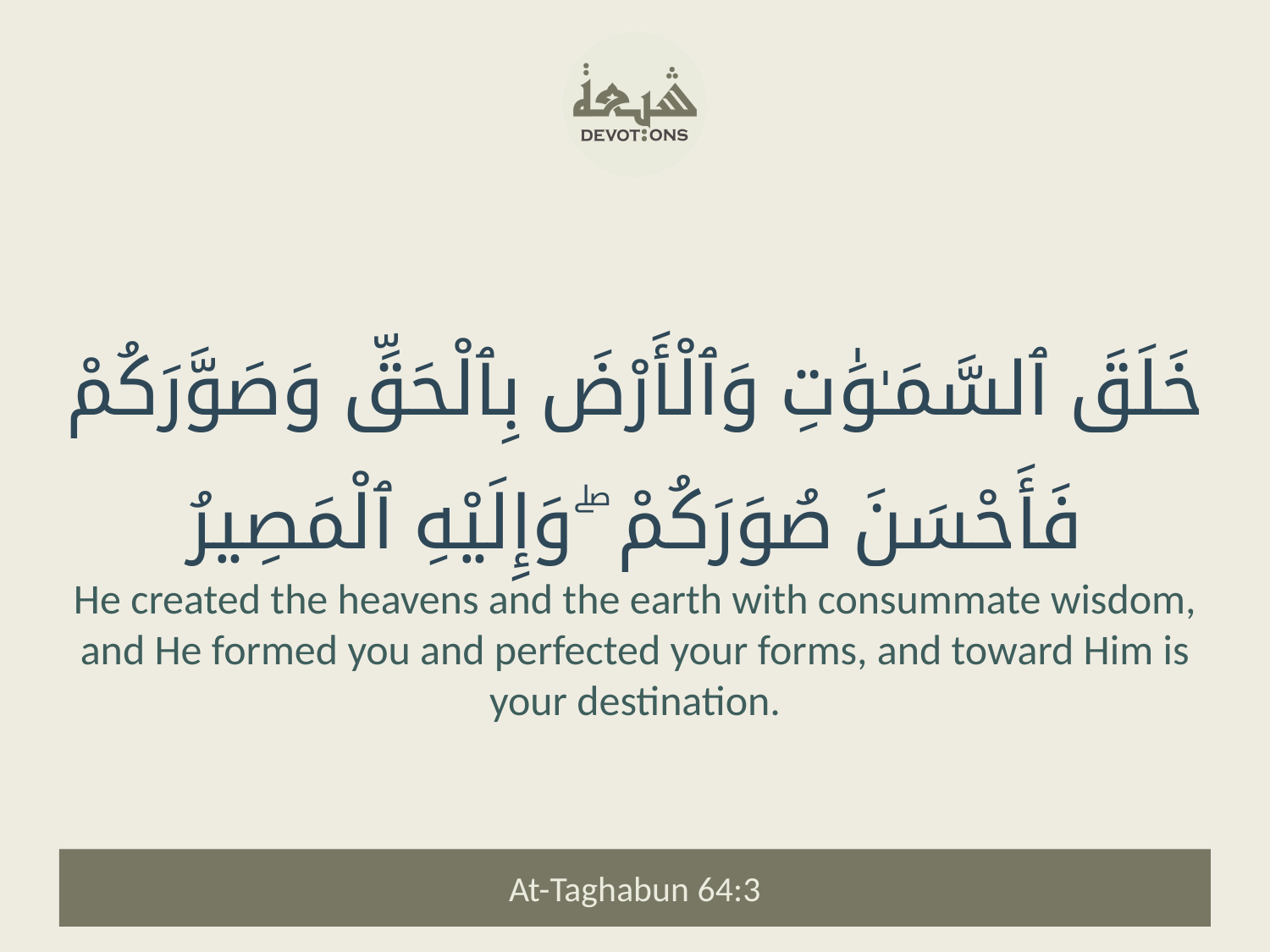

خَلَقَ ٱلسَّمَـٰوَٰتِ وَٱلْأَرْضَ بِٱلْحَقِّ وَصَوَّرَكُمْ فَأَحْسَنَ صُوَرَكُمْ ۖ وَإِلَيْهِ ٱلْمَصِيرُ
He created the heavens and the earth with consummate wisdom, and He formed you and perfected your forms, and toward Him is your destination.
At-Taghabun 64:3